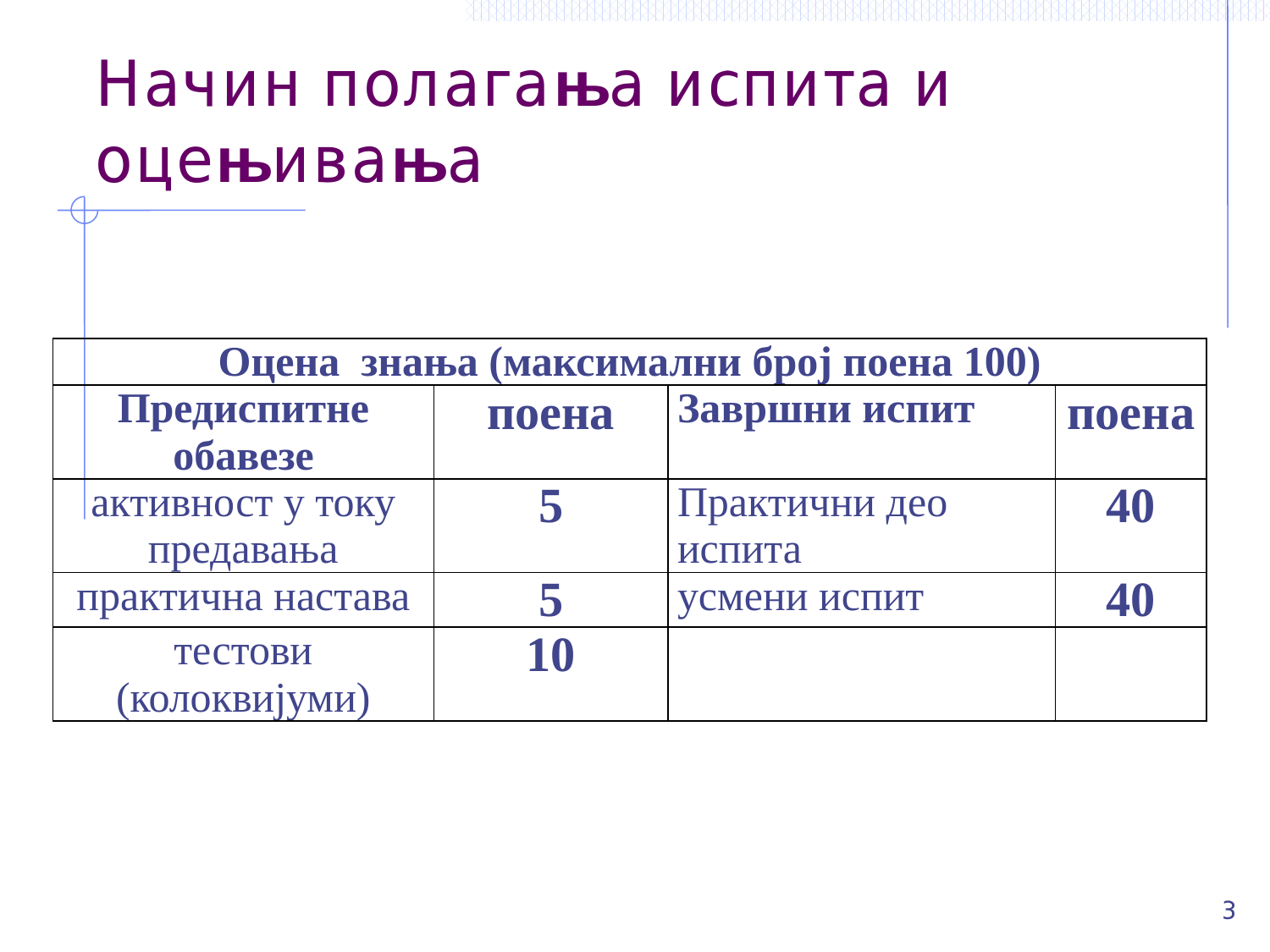

# Начин полагања испита и оцењивања
| Оцена знања (максимални број поена 100) |  |  |  |
| --- | --- | --- | --- |
| Предиспитне обавезе | поена | Завршни испит | поена |
| активност у току предавања | 5 | Практични део испита | 40 |
| практична настава | 5 | усмени испит | 40 |
| тестови (колоквијуми) | 10 |  |  |
3